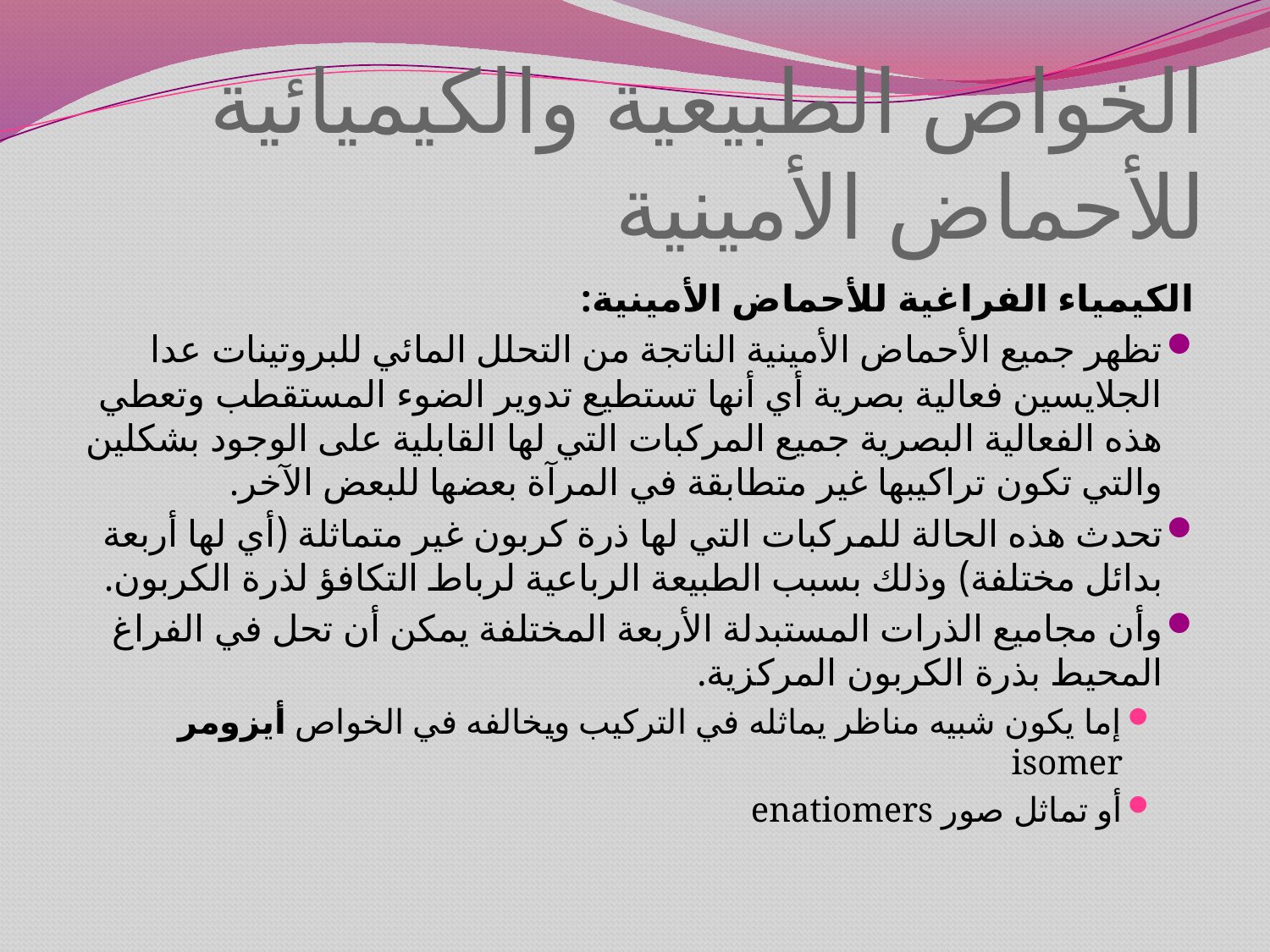

# الخواص الطبيعية والكيميائية للأحماض الأمينية
الكيمياء الفراغية للأحماض الأمينية:
تظهر جميع الأحماض الأمينية الناتجة من التحلل المائي للبروتينات عدا الجلايسين فعالية بصرية أي أنها تستطيع تدوير الضوء المستقطب وتعطي هذه الفعالية البصرية جميع المركبات التي لها القابلية على الوجود بشكلين والتي تكون تراكيبها غير متطابقة في المرآة بعضها للبعض الآخر.
تحدث هذه الحالة للمركبات التي لها ذرة كربون غير متماثلة (أي لها أربعة بدائل مختلفة) وذلك بسبب الطبيعة الرباعية لرباط التكافؤ لذرة الكربون.
وأن مجاميع الذرات المستبدلة الأربعة المختلفة يمكن أن تحل في الفراغ المحيط بذرة الكربون المركزية.
إما يكون شبيه مناظر يماثله في التركيب ويخالفه في الخواص أيزومر isomer
أو تماثل صور enatiomers